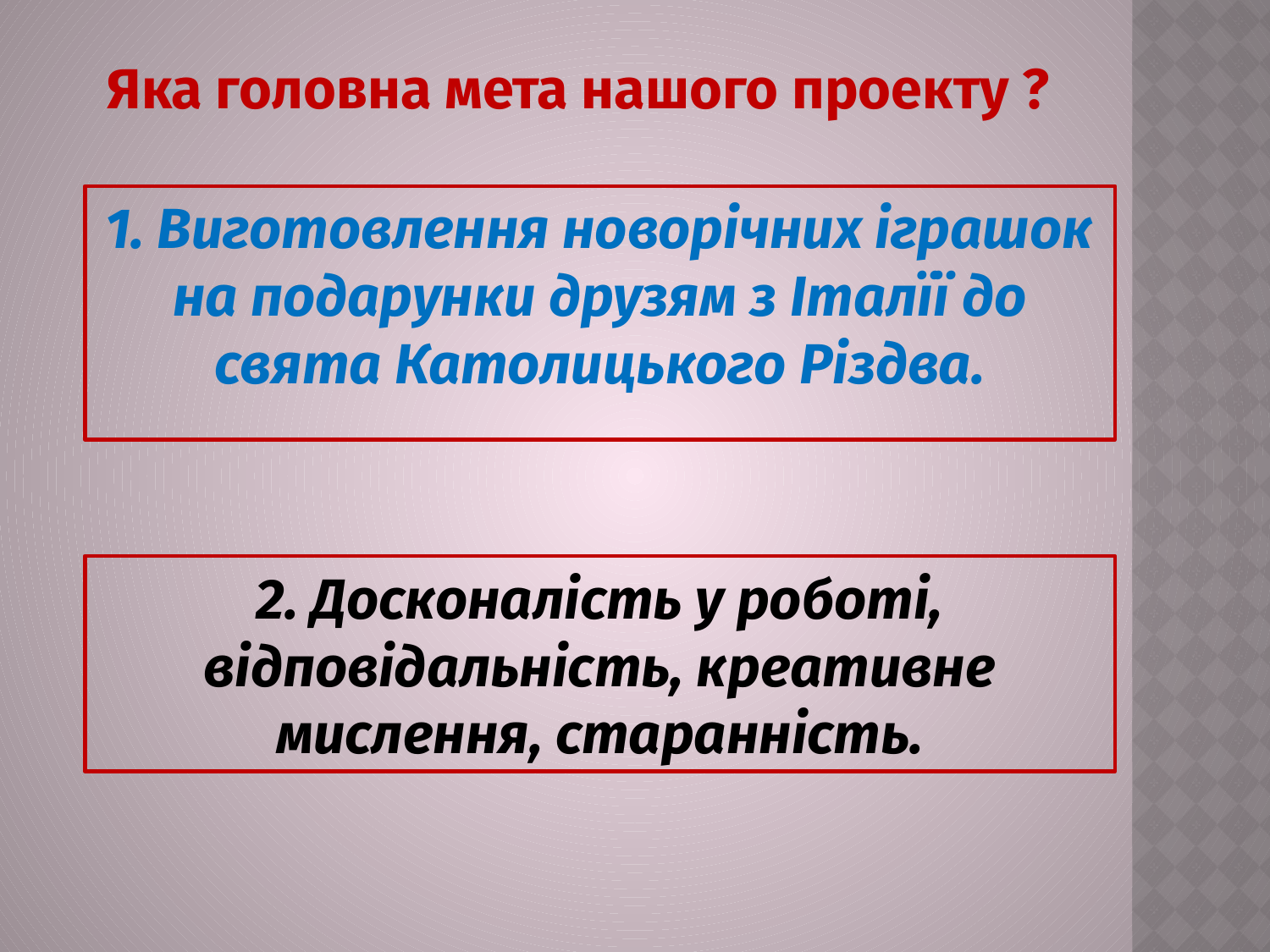

Яка головна мета нашого проекту ?
1. Виготовлення новорічних іграшок на подарунки друзям з Італїї до свята Католицького Різдва.

2. Досконалість у роботі, відповідальність, креативне мислення, старанність.